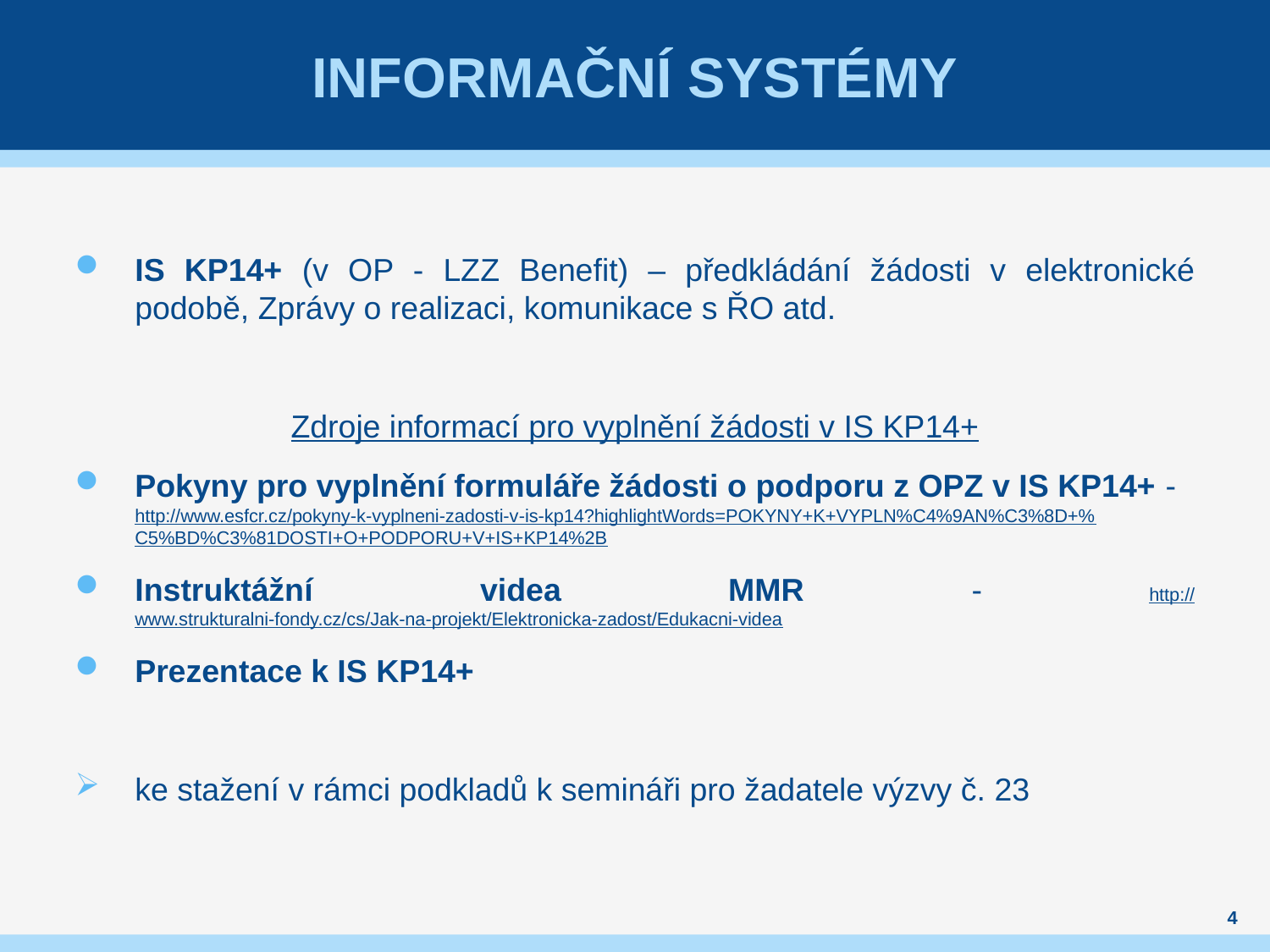

# INFORMAČNÍ SYSTÉMY
IS KP14+ (v OP - LZZ Benefit) – předkládání žádosti v elektronické podobě, Zprávy o realizaci, komunikace s ŘO atd.

Zdroje informací pro vyplnění žádosti v IS KP14+
Pokyny pro vyplnění formuláře žádosti o podporu z OPZ v IS KP14+ - http://www.esfcr.cz/pokyny-k-vyplneni-zadosti-v-is-kp14?highlightWords=POKYNY+K+VYPLN%C4%9AN%C3%8D+%C5%BD%C3%81DOSTI+O+PODPORU+V+IS+KP14%2B
Instruktážní videa MMR - http://www.strukturalni-fondy.cz/cs/Jak-na-projekt/Elektronicka-zadost/Edukacni-videa
Prezentace k IS KP14+

ke stažení v rámci podkladů k semináři pro žadatele výzvy č. 23

4